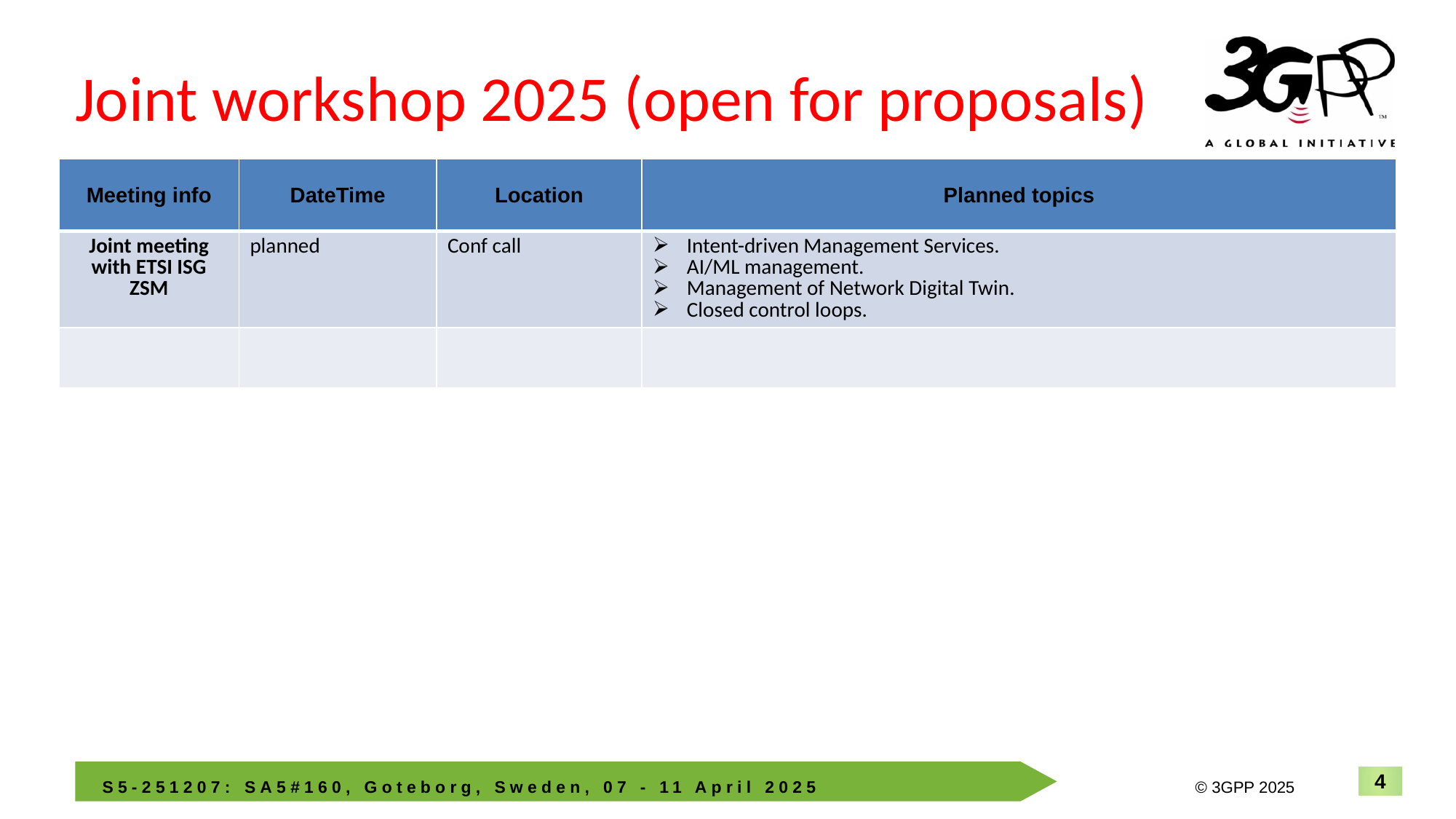

# Joint workshop 2025 (open for proposals)
| Meeting info | DateTime | Location | Planned topics |
| --- | --- | --- | --- |
| Joint meeting with ETSI ISG ZSM | planned | Conf call | Intent-driven Management Services. AI/ML management. Management of Network Digital Twin. Closed control loops. |
|  |  |  |  |